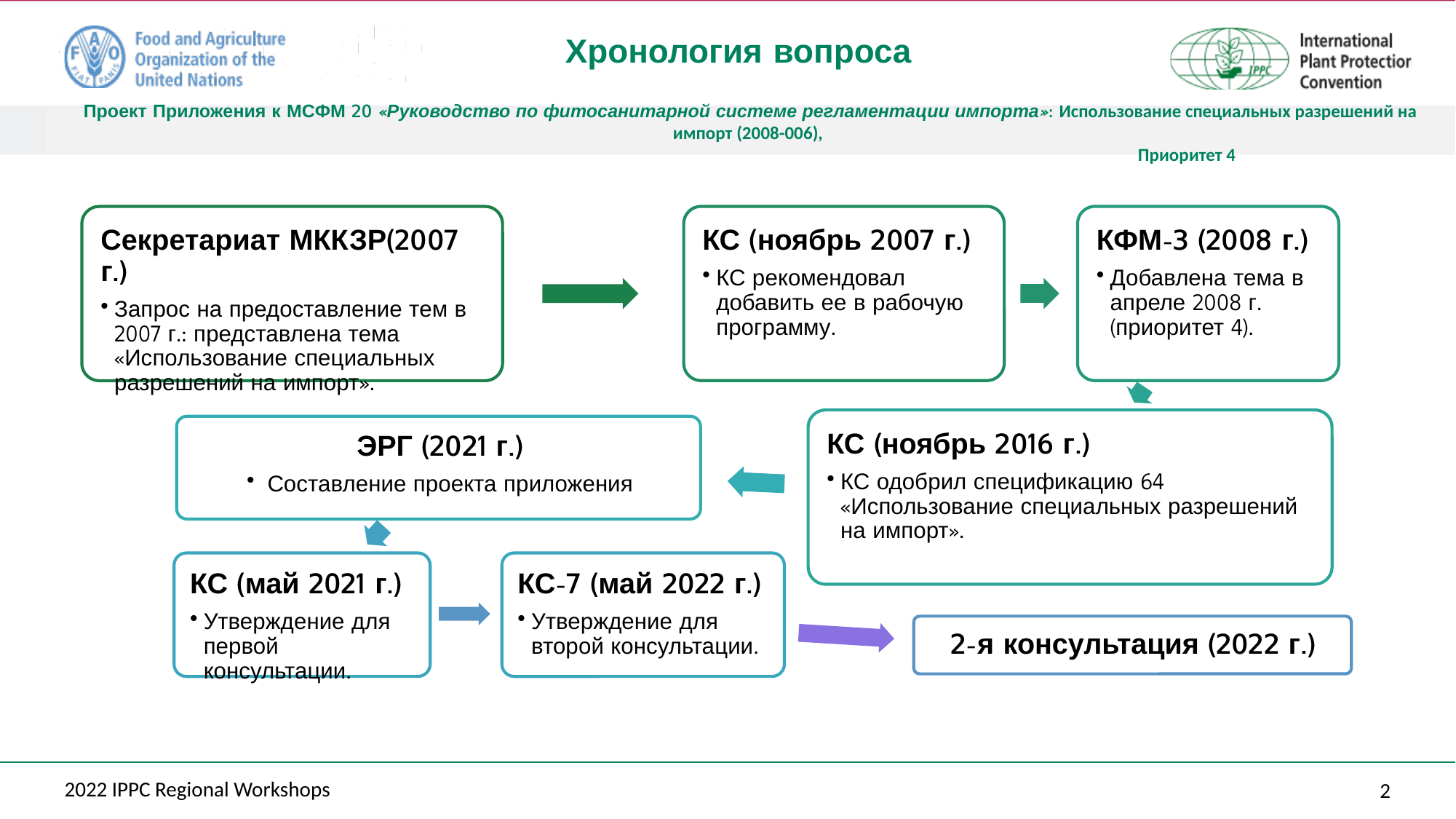

Хронология вопроса
Проект Приложения к МСФМ 20 «Руководство по фитосанитарной системе регламентации импорта»: Использование специальных разрешений на импорт (2008-006),
								Приоритет 4
Секретариат МККЗР(2007 г.)
Запрос на предоставление тем в 2007 г.: представлена тема «Использование специальных разрешений на импорт».

КС (ноябрь 2007 г.)
КС рекомендовал добавить ее в рабочую программу.

КФМ-3 (2008 г.)
Добавлена тема в апреле 2008 г. (приоритет 4).

КС (ноябрь 2016 г.)
КС одобрил спецификацию 64 «Использование специальных разрешений на импорт».

ЭРГ (2021 г.)
 Составление проекта приложения

КС (май 2021 г.)
Утверждение для первой консультации.

КС-7 (май 2022 г.)
Утверждение для второй консультации.

2-я консультация (2022 г.)